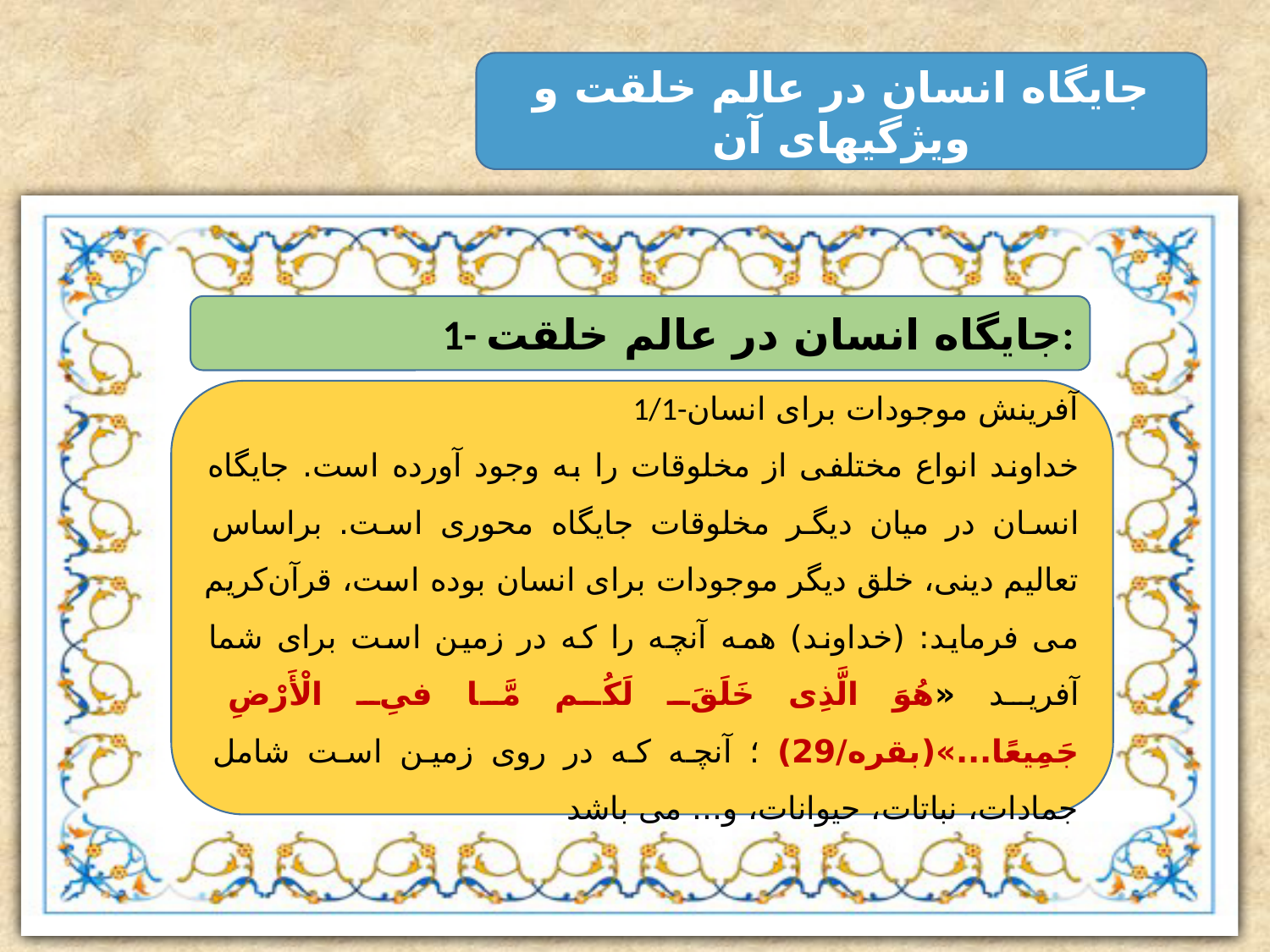

جایگاه انسان در عالم خلقت و ویژگی­های آن

1- جایگاه انسان در عالم خلقت:

1/1-آفرینش موجودات برای انسان
خداوند انواع مختلفی از مخلوقات را به وجود آورده است. جایگاه انسان در میان دیگر مخلوقات جایگاه محوری است. براساس تعالیم دینی، خلق دیگر موجودات برای انسان بوده است، قرآن‌کریم می فرماید: (خداوند) همه آنچه را که در زمین است برای شما آفرید «هُوَ الَّذِى خَلَقَ لَكُم مَّا فىِ الْأَرْضِ جَمِيعًا...»(بقره/29) ؛ آنچه که در روی زمین است شامل جمادات، نباتات، حیوانات، و... می باشد